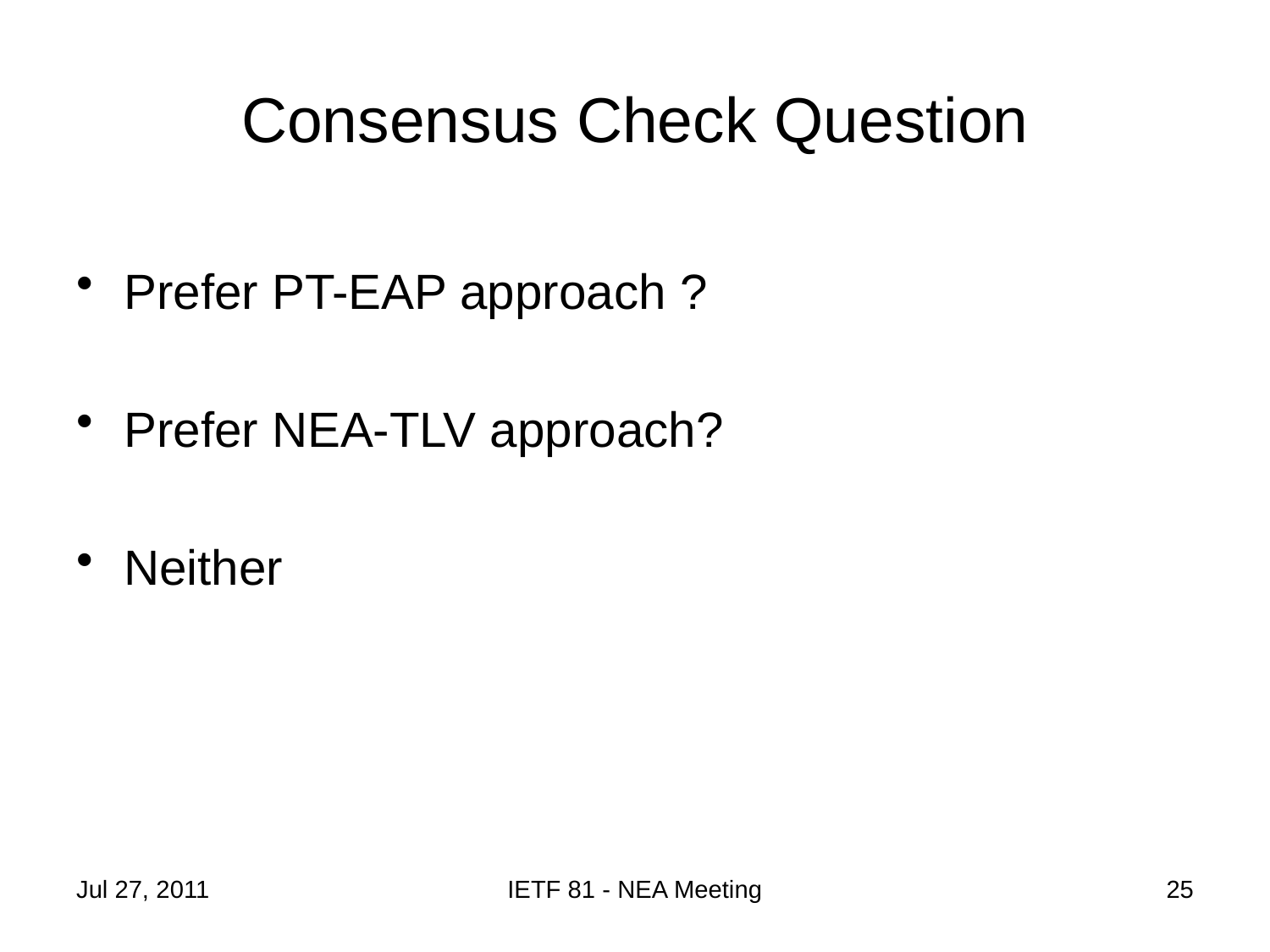

# Consensus Check Question

Prefer PT-EAP approach ?

Prefer NEA-TLV approach?

Neither

Jul 27, 2011
IETF 81 - NEA Meeting
25